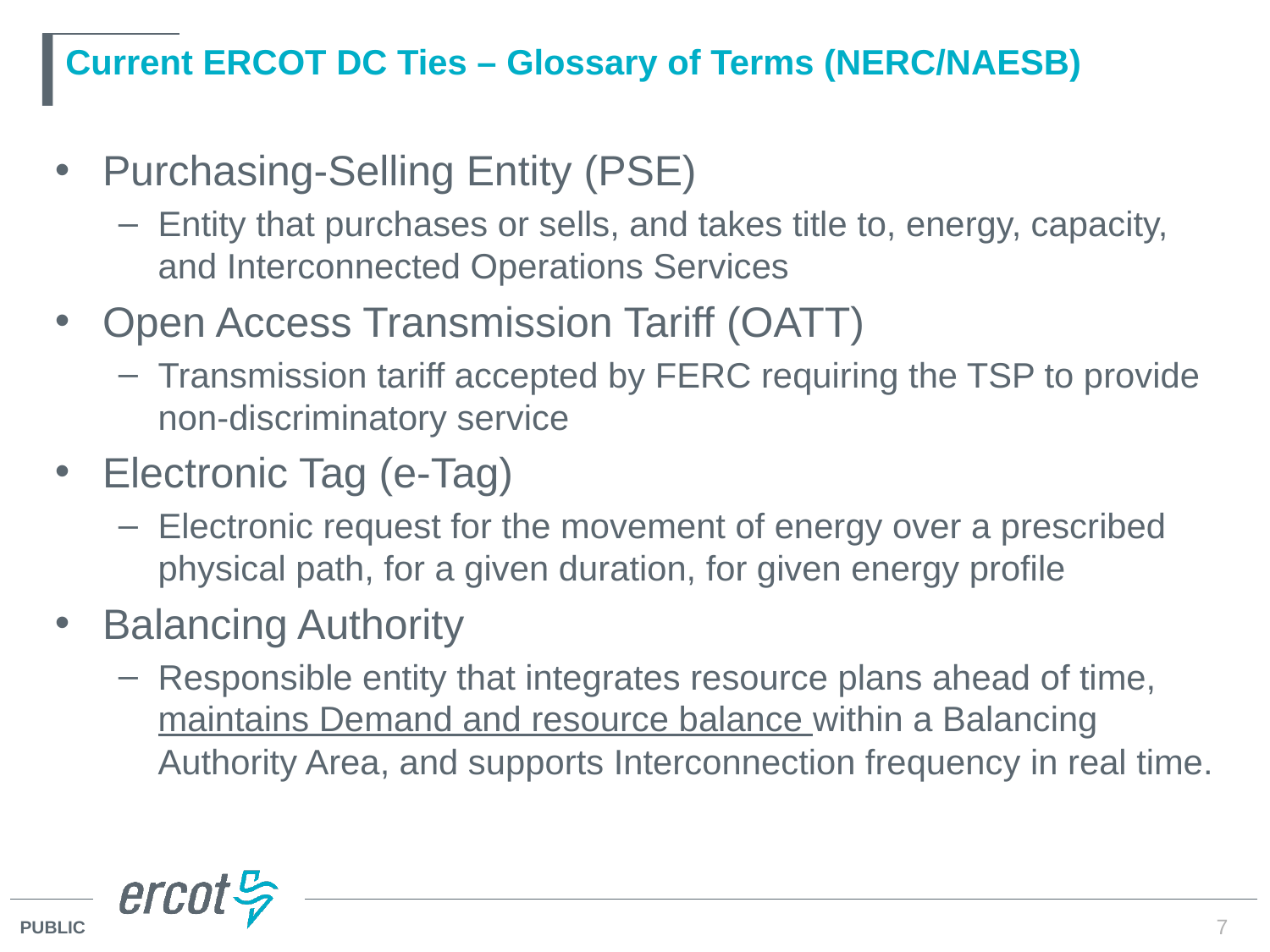

# Current ERCOT DC Ties – Glossary of Terms (NERC/NAESB)
Purchasing-Selling Entity (PSE)
Entity that purchases or sells, and takes title to, energy, capacity, and Interconnected Operations Services
Open Access Transmission Tariff (OATT)
Transmission tariff accepted by FERC requiring the TSP to provide non-discriminatory service
Electronic Tag (e-Tag)
Electronic request for the movement of energy over a prescribed physical path, for a given duration, for given energy profile
Balancing Authority
Responsible entity that integrates resource plans ahead of time, maintains Demand and resource balance within a Balancing Authority Area, and supports Interconnection frequency in real time.

7